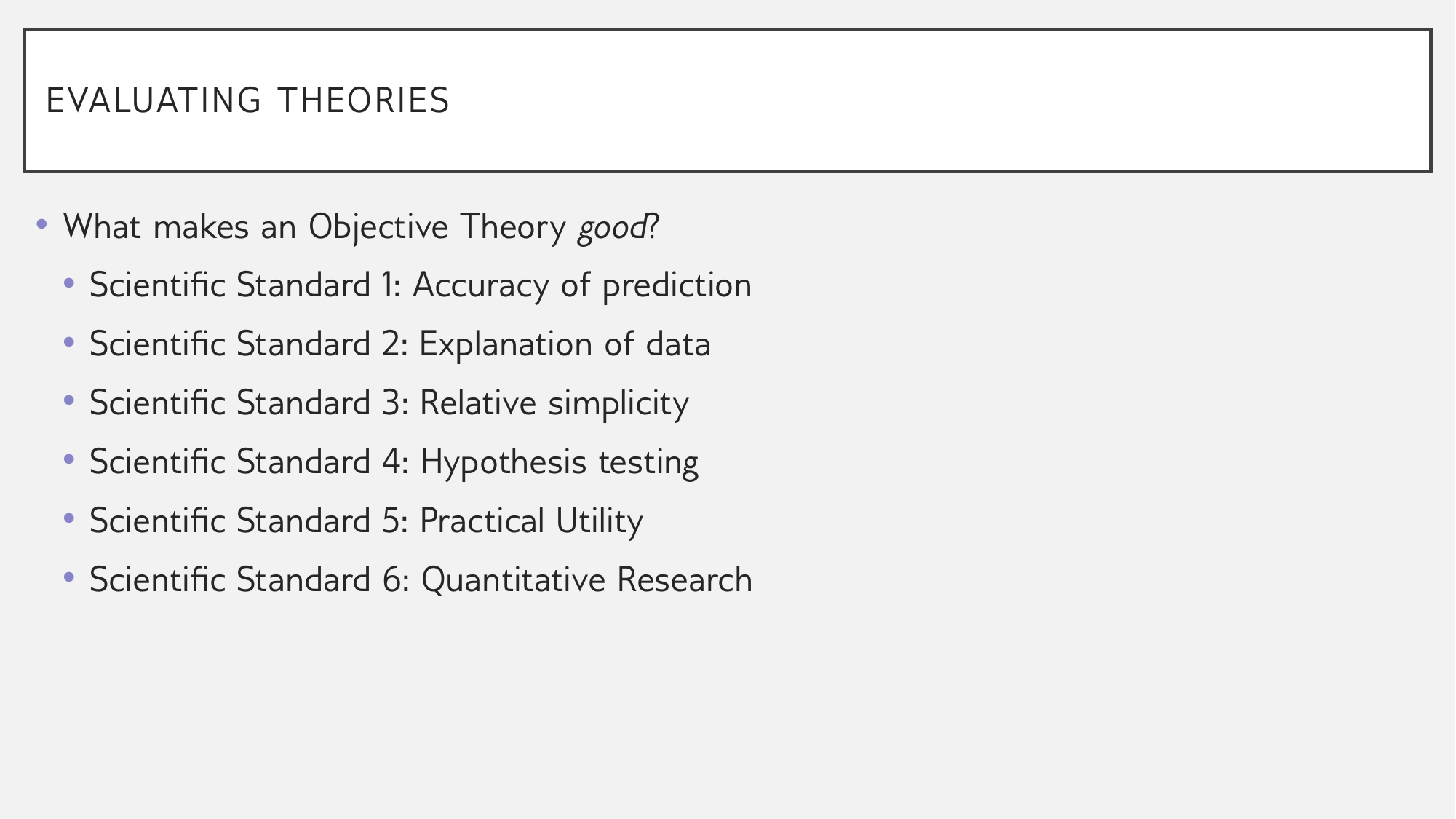

# Evaluating Theories
What makes an Objective Theory good?
Scientific Standard 1: Accuracy of prediction
Scientific Standard 2: Explanation of data
Scientific Standard 3: Relative simplicity
Scientific Standard 4: Hypothesis testing
Scientific Standard 5: Practical Utility
Scientific Standard 6: Quantitative Research